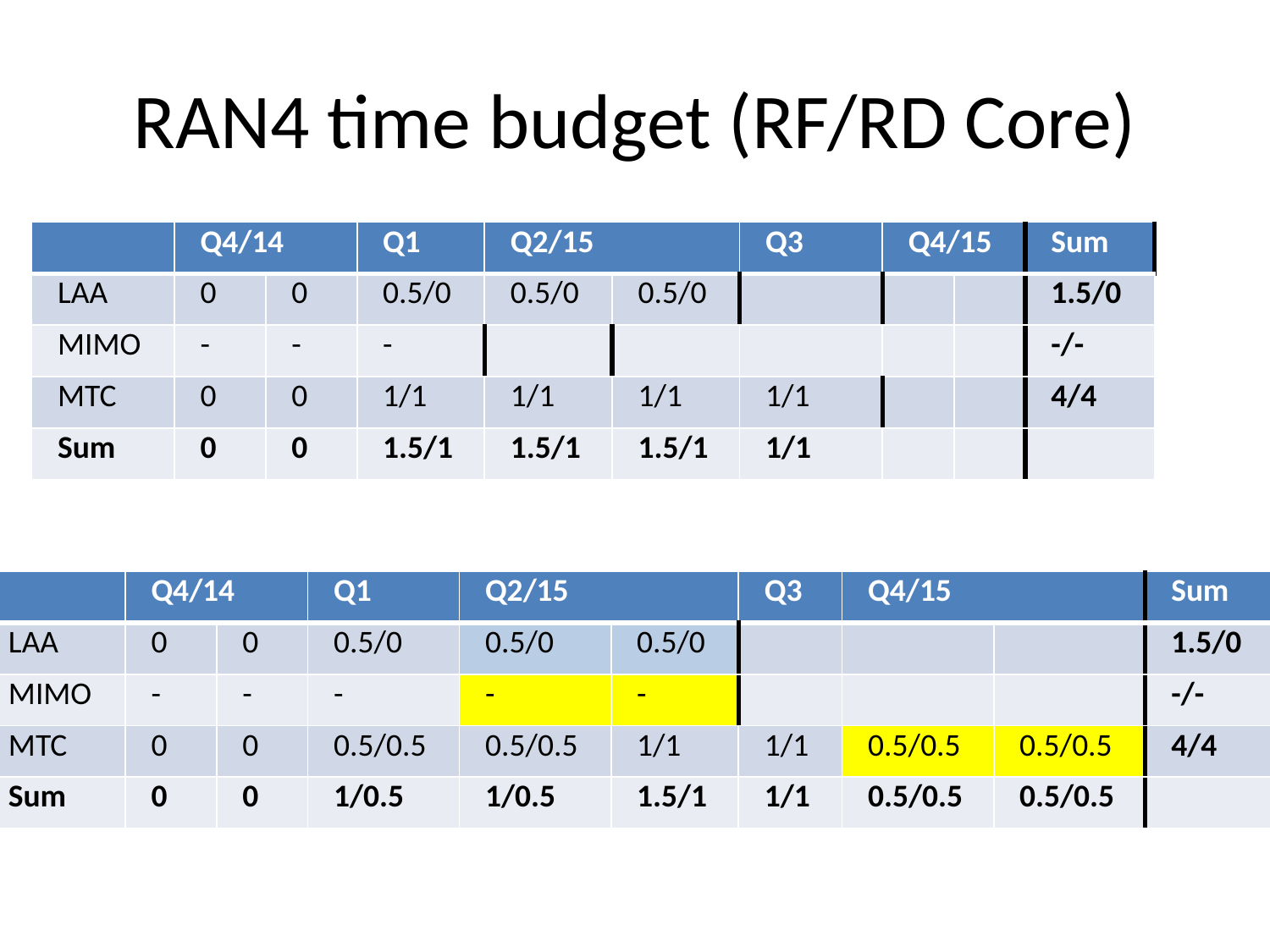

# RAN4 time budget (RF/RD Core)
|  | Q4/14 |  | Q1 | Q2/15 |  | Q3 | Q4/15 |  | Sum |
| --- | --- | --- | --- | --- | --- | --- | --- | --- | --- |
| LAA | 0 | 0 | 0.5/0 | 0.5/0 | 0.5/0 |  |  |  | 1.5/0 |
| MIMO | - | - | - |  |  |  |  |  | -/- |
| MTC | 0 | 0 | 1/1 | 1/1 | 1/1 | 1/1 |  |  | 4/4 |
| Sum | 0 | 0 | 1.5/1 | 1.5/1 | 1.5/1 | 1/1 |  |  |  |
|  | Q4/14 |  | Q1 | Q2/15 |  | Q3 | Q4/15 |  | Sum |
| --- | --- | --- | --- | --- | --- | --- | --- | --- | --- |
| LAA | 0 | 0 | 0.5/0 | 0.5/0 | 0.5/0 |  |  |  | 1.5/0 |
| MIMO | - | - | - | - | - |  |  |  | -/- |
| MTC | 0 | 0 | 0.5/0.5 | 0.5/0.5 | 1/1 | 1/1 | 0.5/0.5 | 0.5/0.5 | 4/4 |
| Sum | 0 | 0 | 1/0.5 | 1/0.5 | 1.5/1 | 1/1 | 0.5/0.5 | 0.5/0.5 |  |